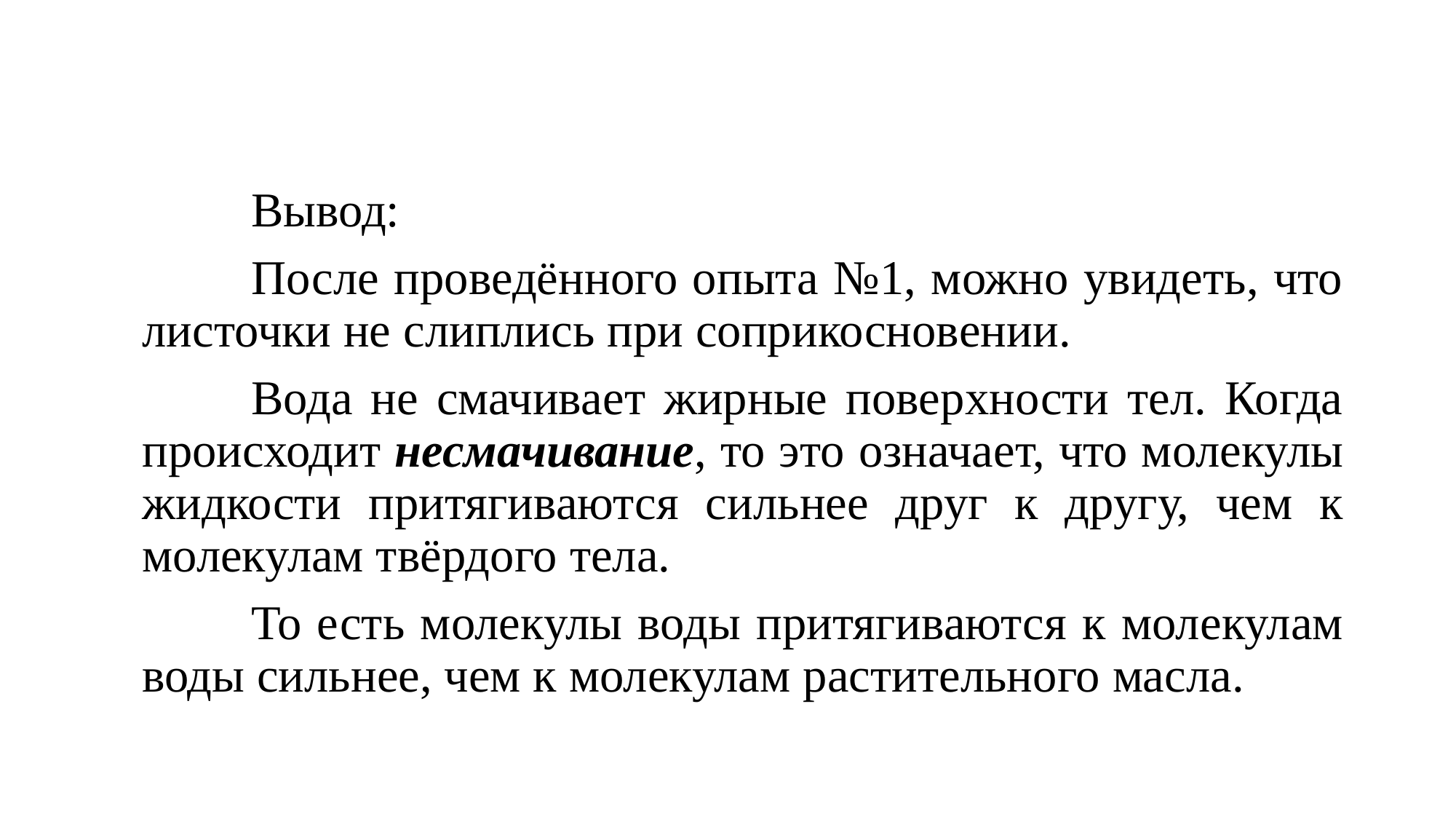

Вывод:
	После проведённого опыта №1, можно увидеть, что листочки не слиплись при соприкосновении.
	Вода не смачивает жирные поверхности тел. Когда происходит несмачивание, то это означает, что молекулы жидкости притягиваются сильнее друг к другу, чем к молекулам твёрдого тела.
	То есть молекулы воды притягиваются к молекулам воды сильнее, чем к молекулам растительного масла.